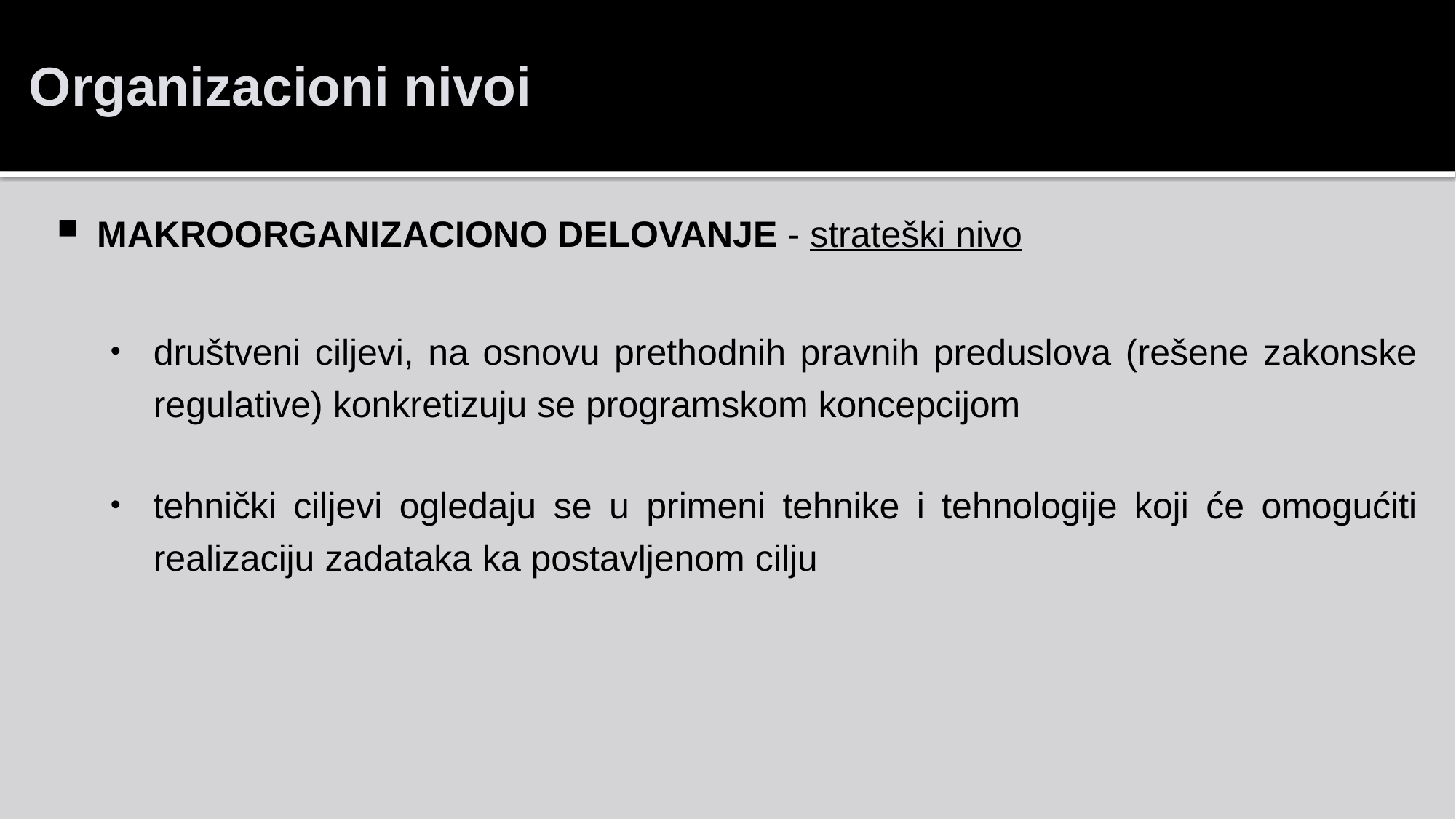

# Organizacioni nivoi

MAKROORGANIZACIONO DELOVANJE - strateški nivo

društveni ciljevi, na osnovu prethodnih pravnih preduslova (rešene zakonske regulative) konkretizuju se programskom koncepcijom

tehnički ciljevi ogledaju se u primeni tehnike i tehnologije koji će omogućiti realizaciju zadataka ka postavljenom cilju